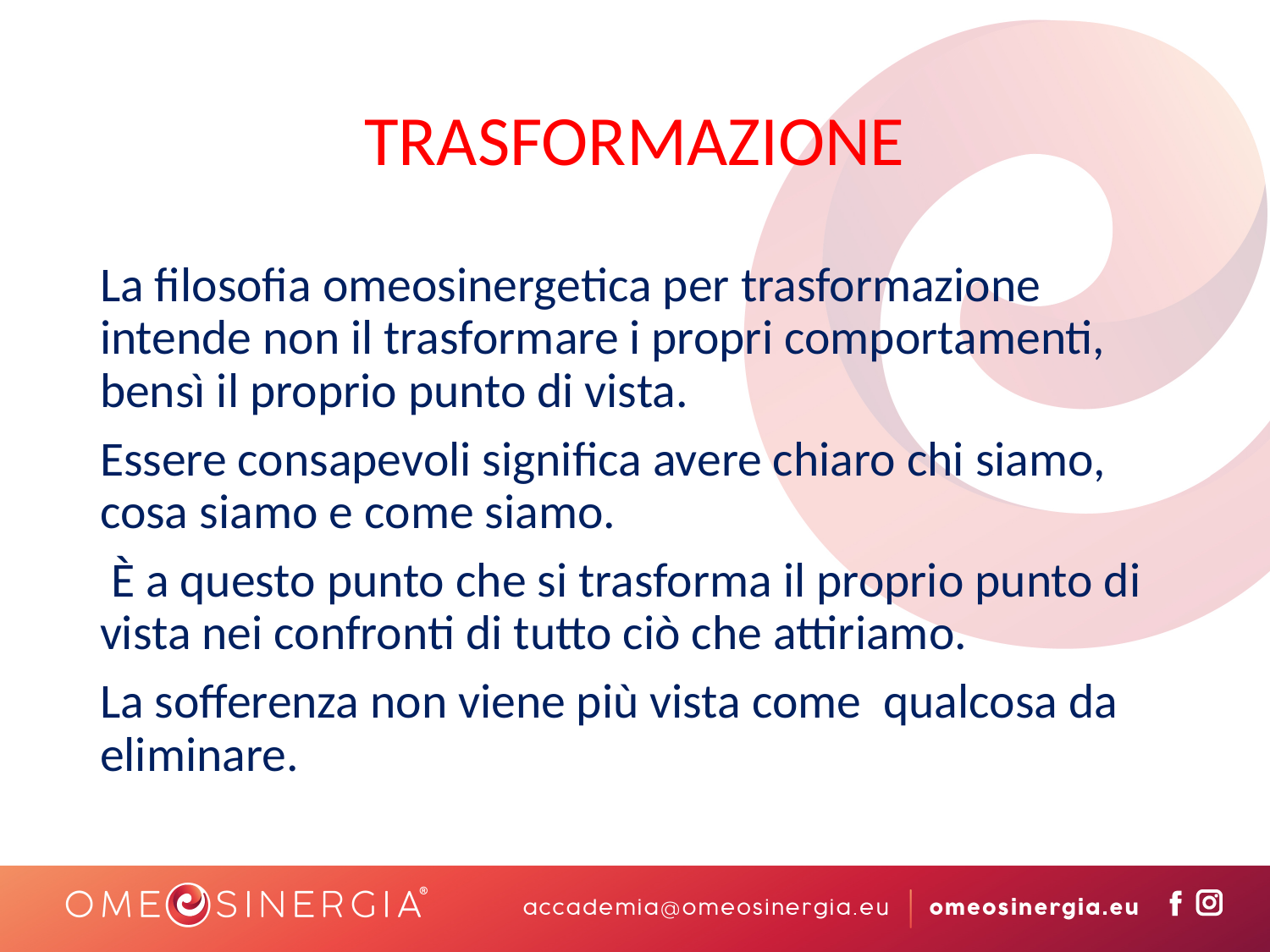

# TRASFORMAZIONE
La filosofia omeosinergetica per trasformazione intende non il trasformare i propri comportamenti, bensì il proprio punto di vista.
Essere consapevoli significa avere chiaro chi siamo, cosa siamo e come siamo.
 È a questo punto che si trasforma il proprio punto di vista nei confronti di tutto ciò che attiriamo.
La sofferenza non viene più vista come  qualcosa da eliminare.